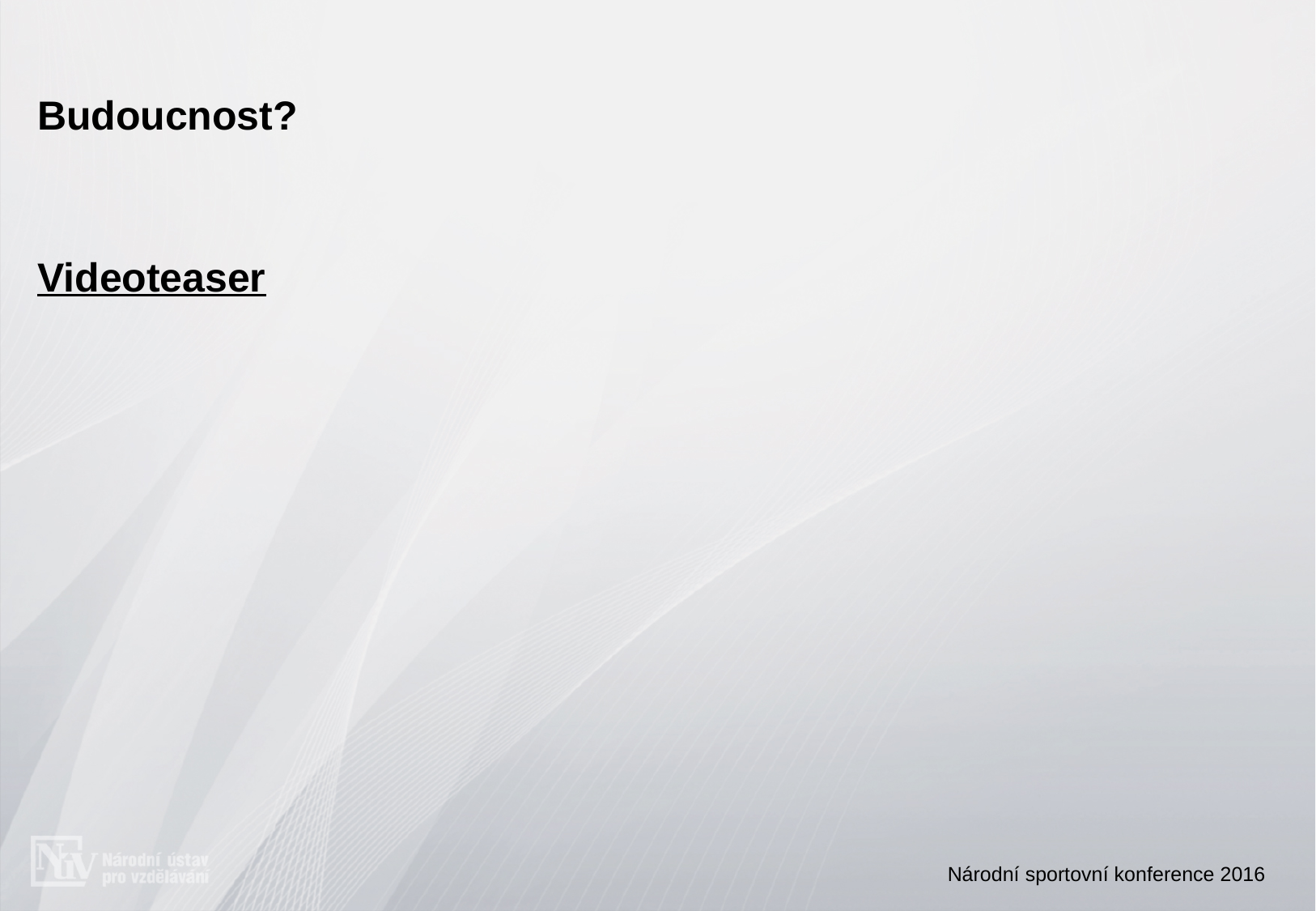

Budoucnost?

Videoteaser
# Národní sportovní konference 2016